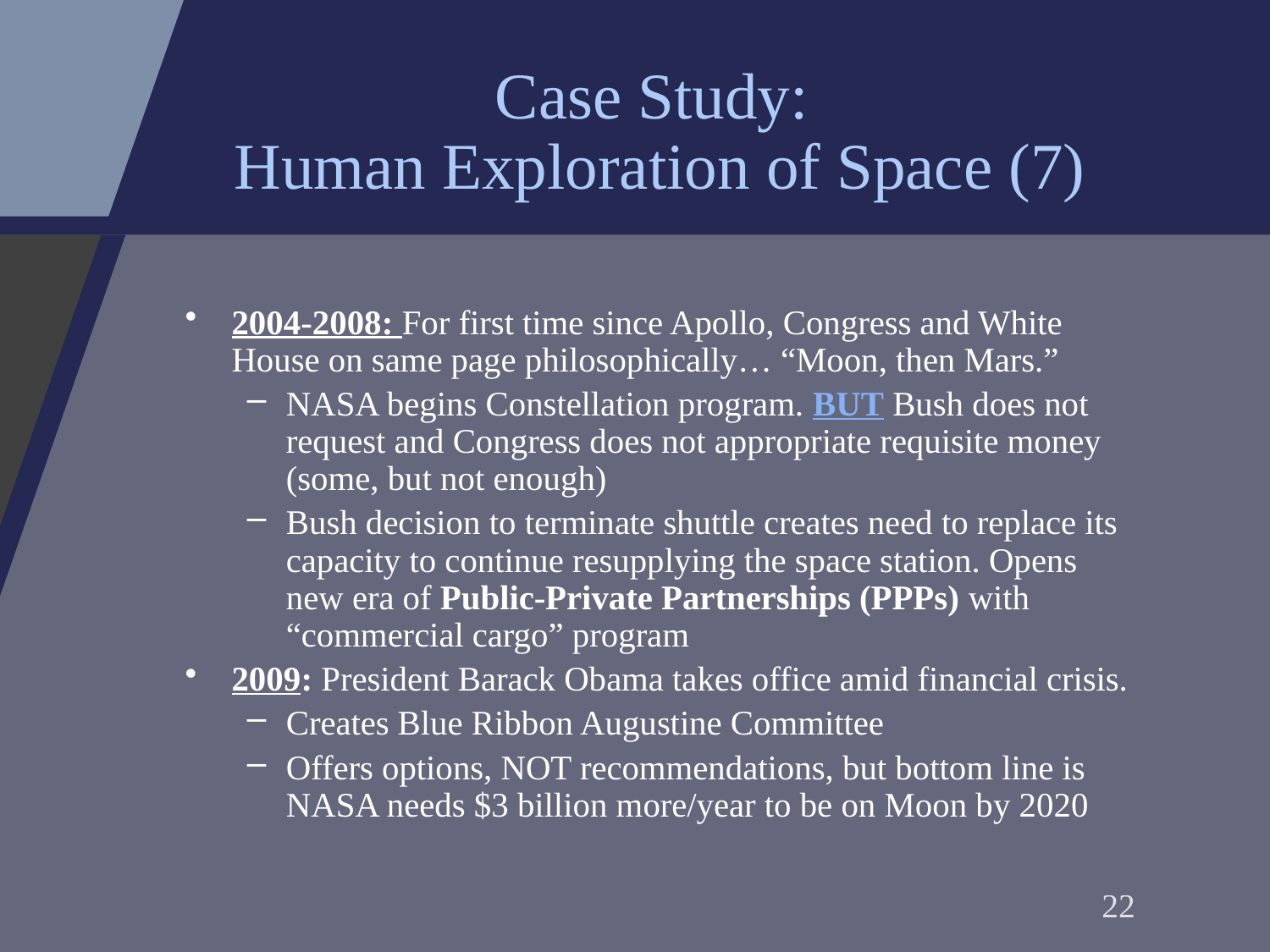

# Case Study: Human Exploration of Space (7)

2004-2008: For first time since Apollo, Congress and White House on same page philosophically… “Moon, then Mars.”
NASA begins Constellation program. BUT Bush does not request and Congress does not appropriate requisite money (some, but not enough)
Bush decision to terminate shuttle creates need to replace its capacity to continue resupplying the space station. Opens new era of Public-Private Partnerships (PPPs) with “commercial cargo” program
2009: President Barack Obama takes office amid financial crisis.
Creates Blue Ribbon Augustine Committee
Offers options, NOT recommendations, but bottom line is NASA needs $3 billion more/year to be on Moon by 2020

22